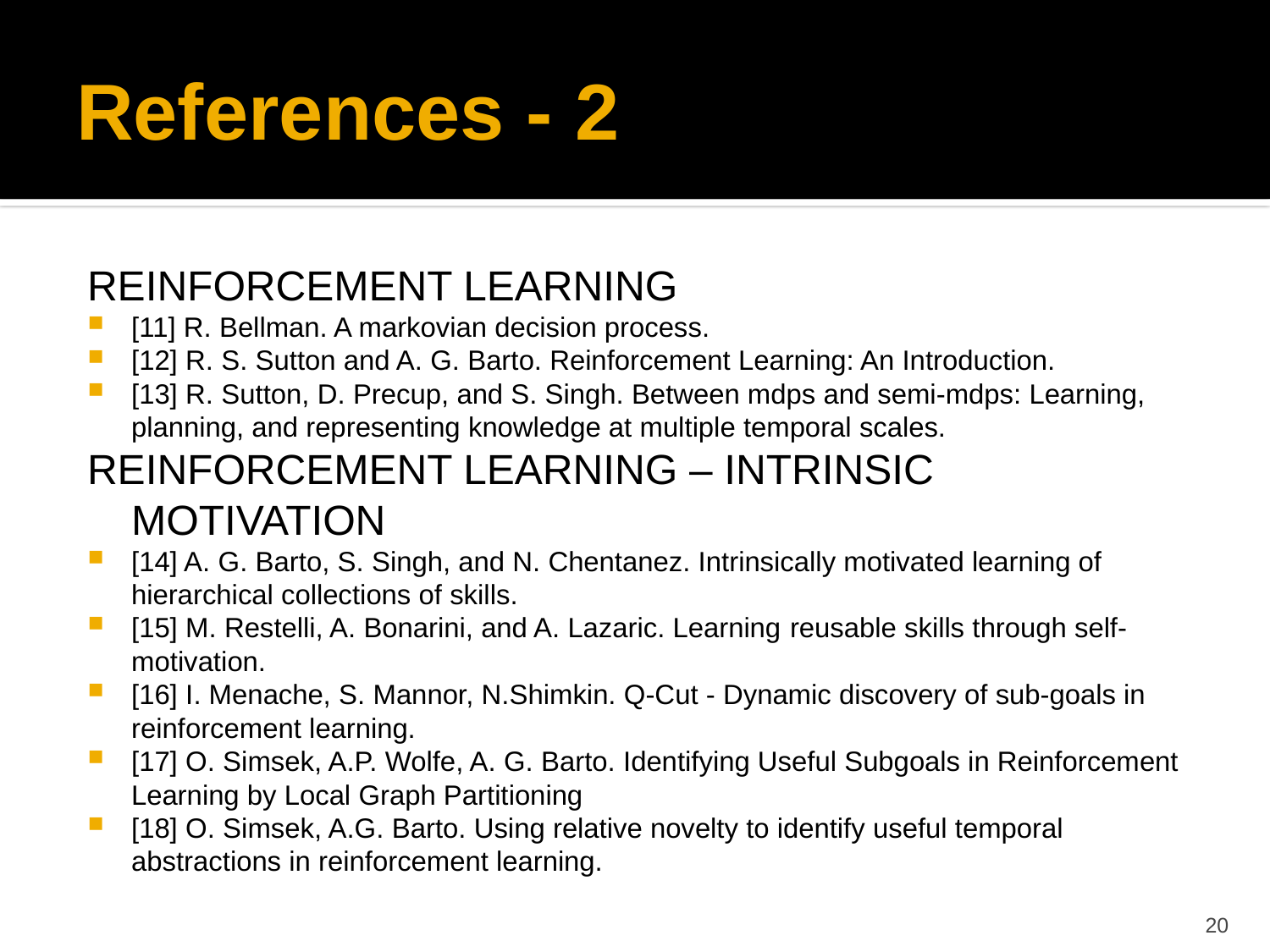

# References - 2
REINFORCEMENT LEARNING
[11] R. Bellman. A markovian decision process.
[12] R. S. Sutton and A. G. Barto. Reinforcement Learning: An Introduction.
[13] R. Sutton, D. Precup, and S. Singh. Between mdps and semi-mdps: Learning, planning, and representing knowledge at multiple temporal scales.
REINFORCEMENT LEARNING – INTRINSIC MOTIVATION
[14] A. G. Barto, S. Singh, and N. Chentanez. Intrinsically motivated learning of hierarchical collections of skills.
[15] M. Restelli, A. Bonarini, and A. Lazaric. Learning reusable skills through self-motivation.
[16] I. Menache, S. Mannor, N.Shimkin. Q-Cut - Dynamic discovery of sub-goals in reinforcement learning.
[17] O. Simsek, A.P. Wolfe, A. G. Barto. Identifying Useful Subgoals in Reinforcement Learning by Local Graph Partitioning
[18] O. Simsek, A.G. Barto. Using relative novelty to identify useful temporal abstractions in reinforcement learning.
20